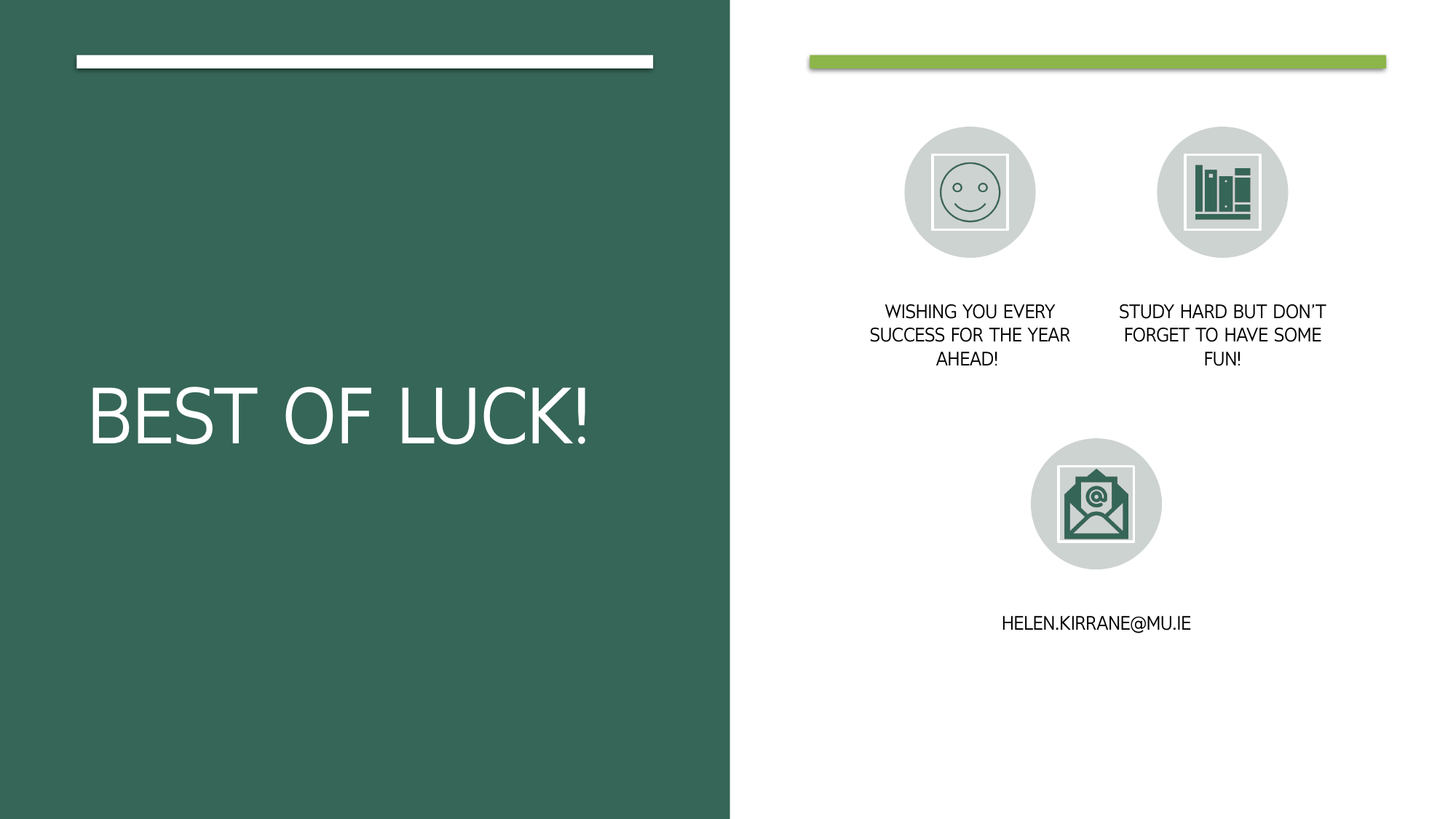

# Best of luck!
Wishing you every success for the year ahead!
Study hard but don’t forget to have some FUN!
Helen.Kirrane@mu.ie